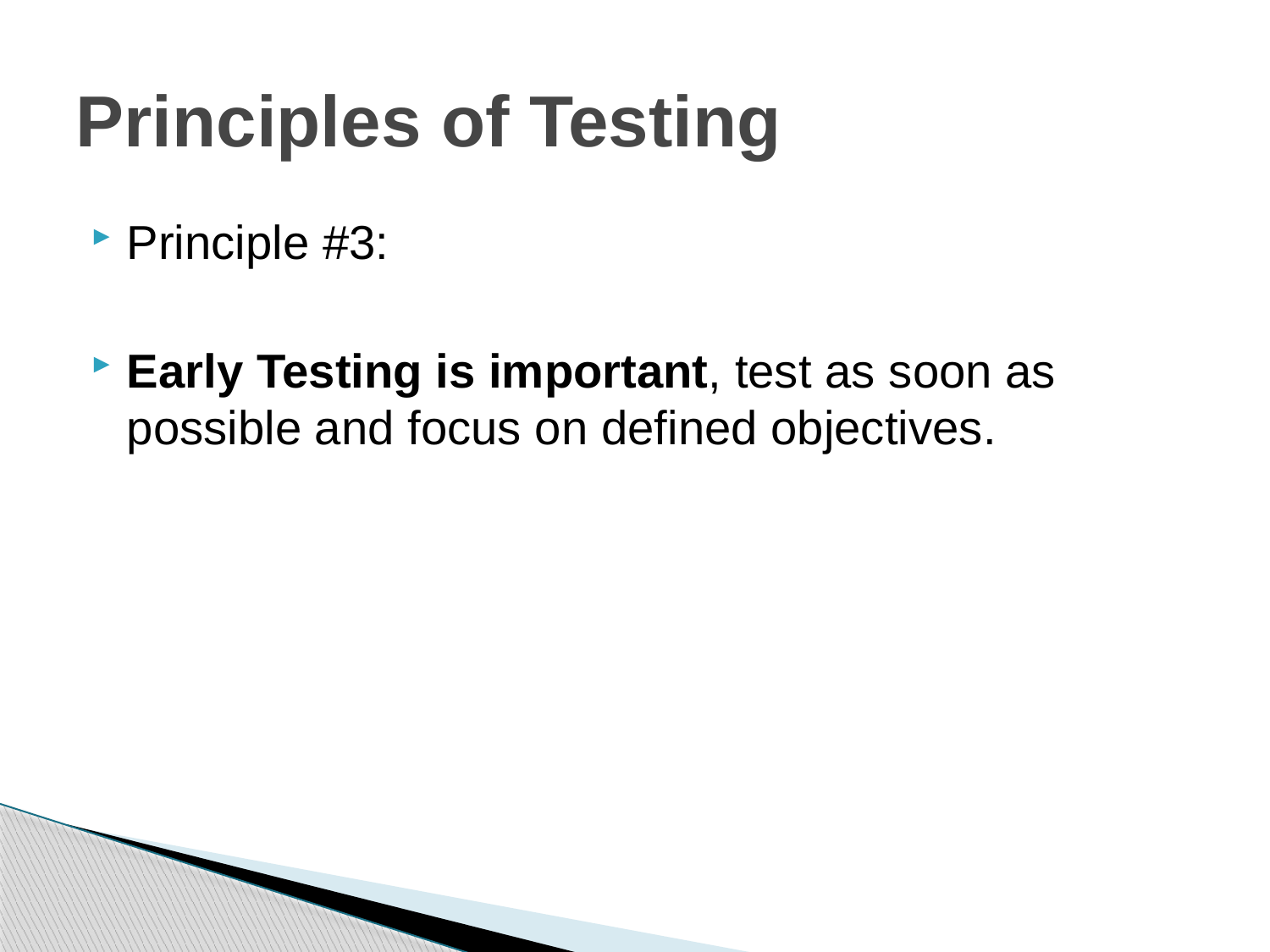

# Principles of Testing
Principle #3:

Early Testing is important, test as soon as possible and focus on defined objectives.